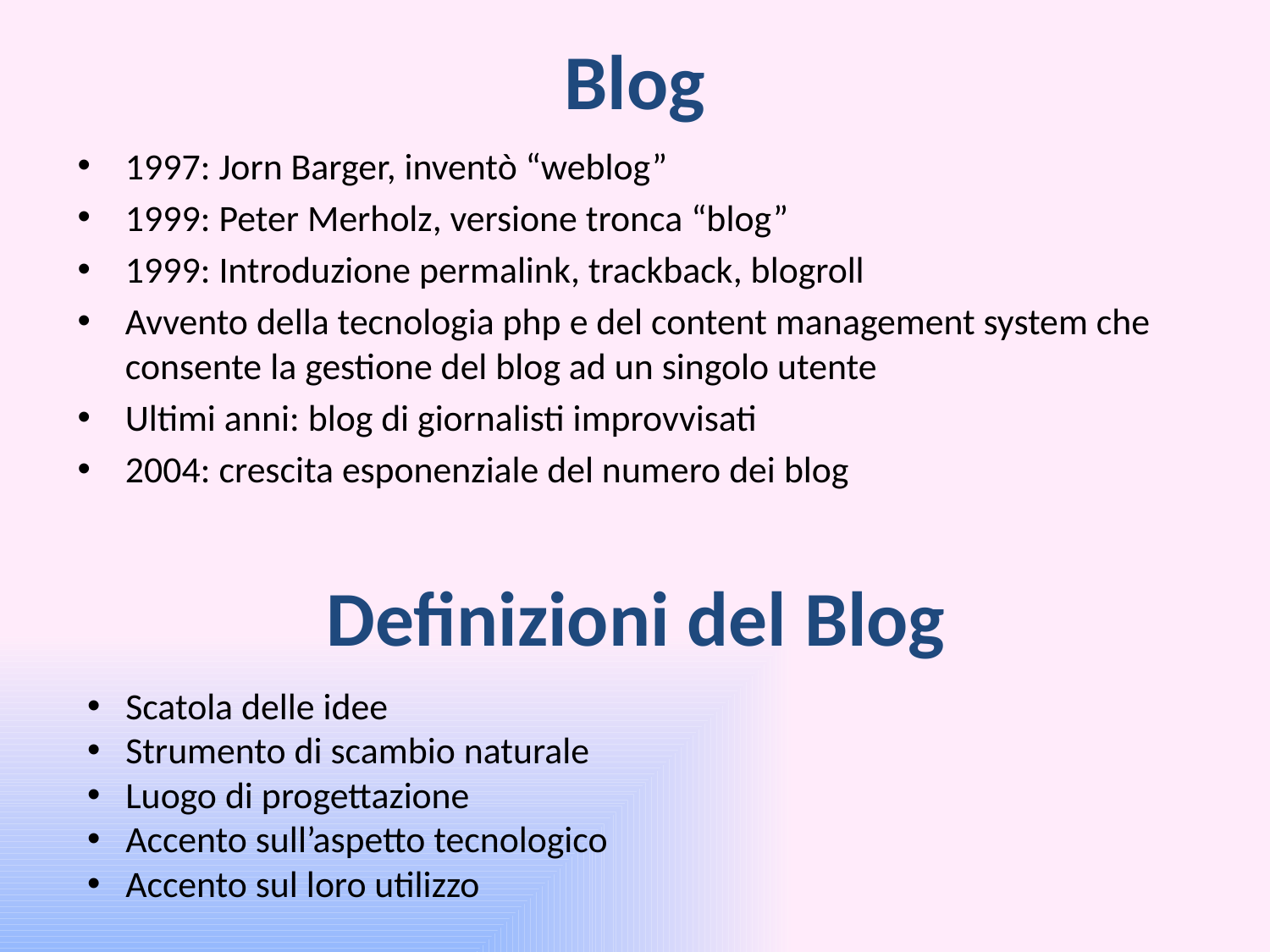

Blog
1997: Jorn Barger, inventò “weblog”
1999: Peter Merholz, versione tronca “blog”
1999: Introduzione permalink, trackback, blogroll
Avvento della tecnologia php e del content management system che consente la gestione del blog ad un singolo utente
Ultimi anni: blog di giornalisti improvvisati
2004: crescita esponenziale del numero dei blog
# Definizioni del Blog
   Scatola delle idee
   Strumento di scambio naturale
   Luogo di progettazione
   Accento sull’aspetto tecnologico
   Accento sul loro utilizzo